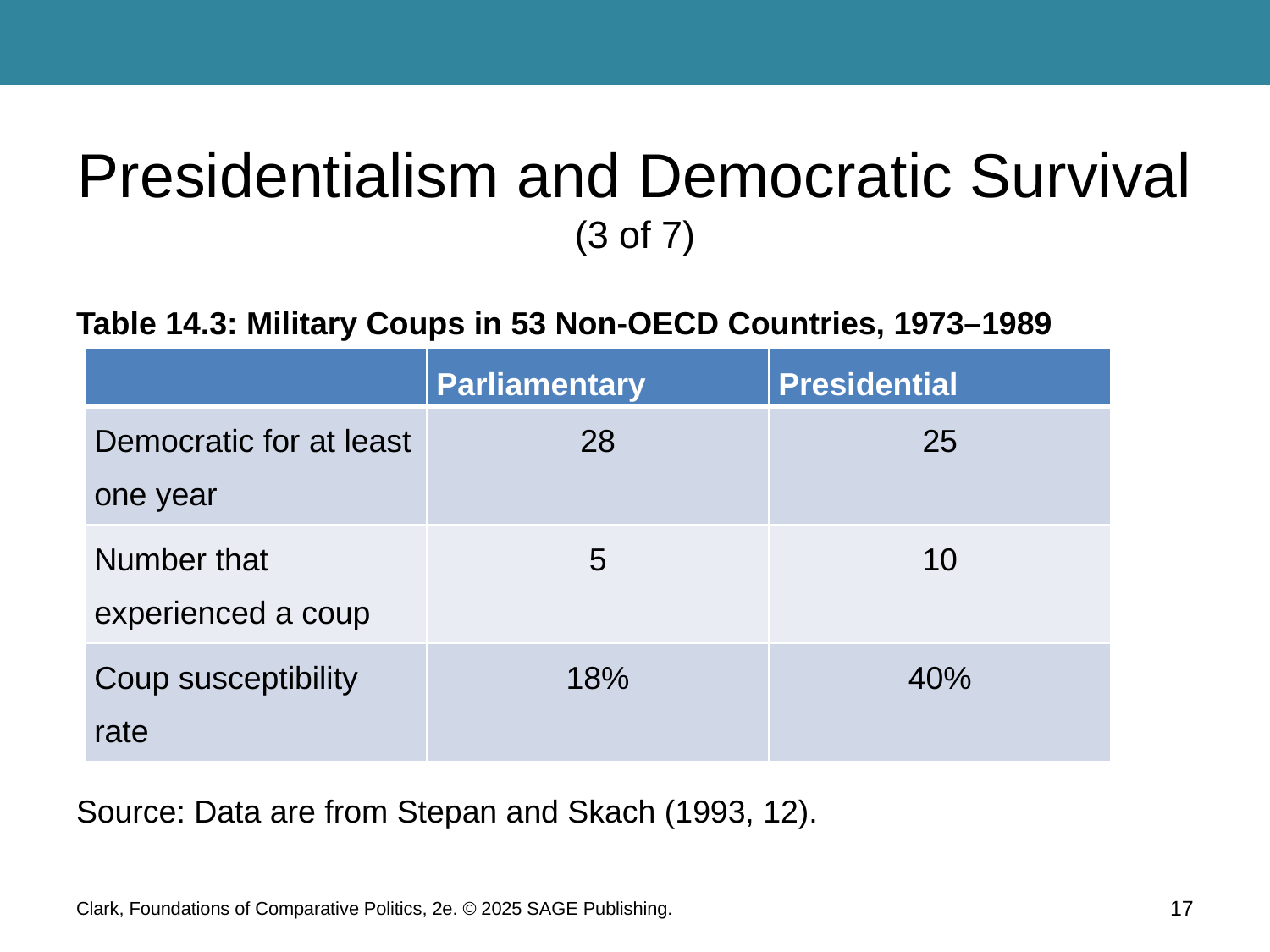

# Presidentialism and Democratic Survival (3 of 7)
Table 14.3: Military Coups in 53 Non-OECD Countries, 1973–1989

Source: Data are from Stepan and Skach (1993, 12).
|  | Parliamentary | Presidential |
| --- | --- | --- |
| Democratic for at least one year | 28 | 25 |
| Number that experienced a coup | 5 | 10 |
| Coup susceptibility rate | 18% | 40% |
Clark, Foundations of Comparative Politics, 2e. © 2025 SAGE Publishing.
17